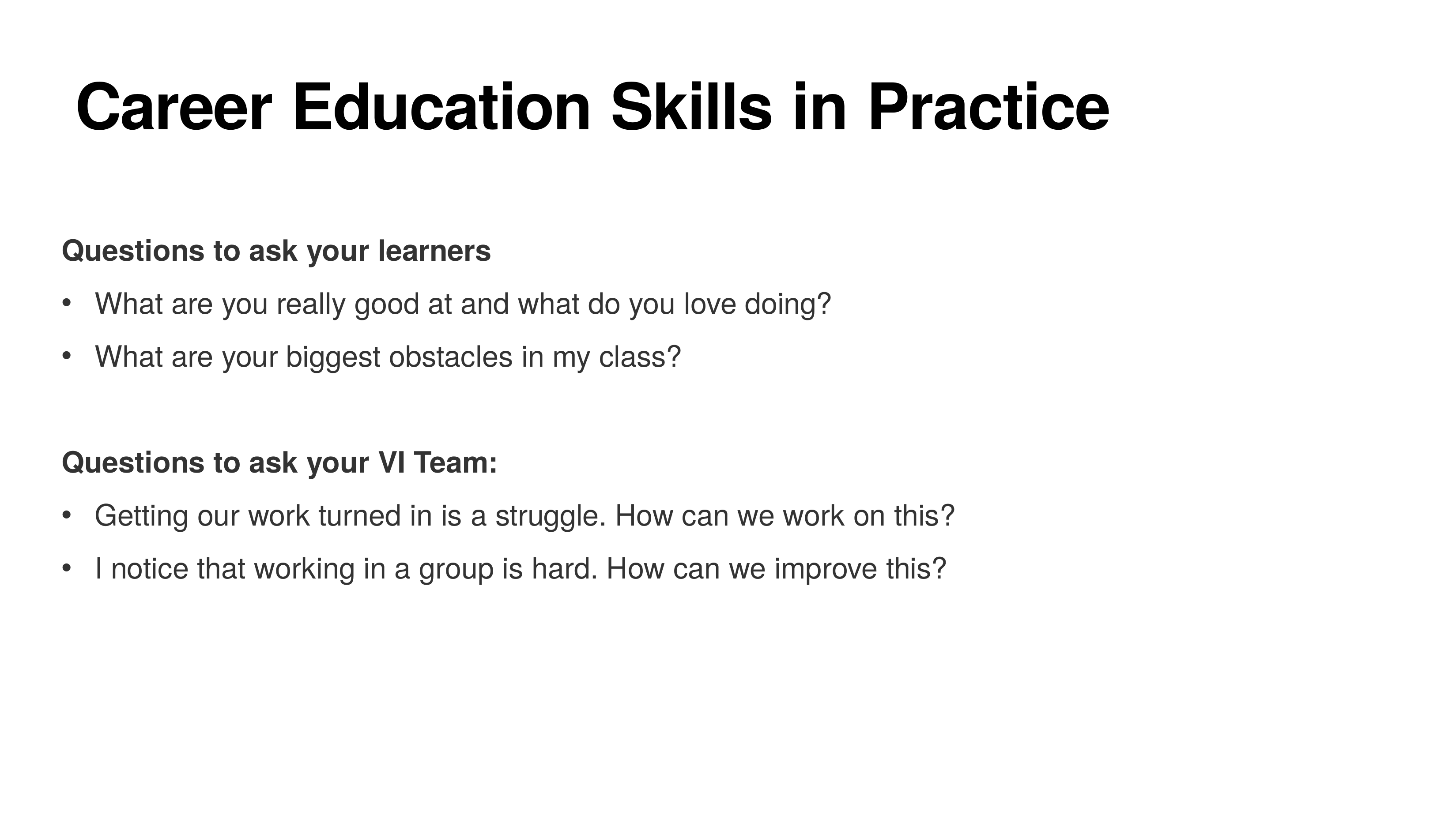

# Career Education Skills in Practice
Questions to ask your learners
What are you really good at and what do you love doing?
What are your biggest obstacles in my class?

Questions to ask your VI Team:
Getting our work turned in is a struggle. How can we work on this?
I notice that working in a group is hard. How can we improve this?